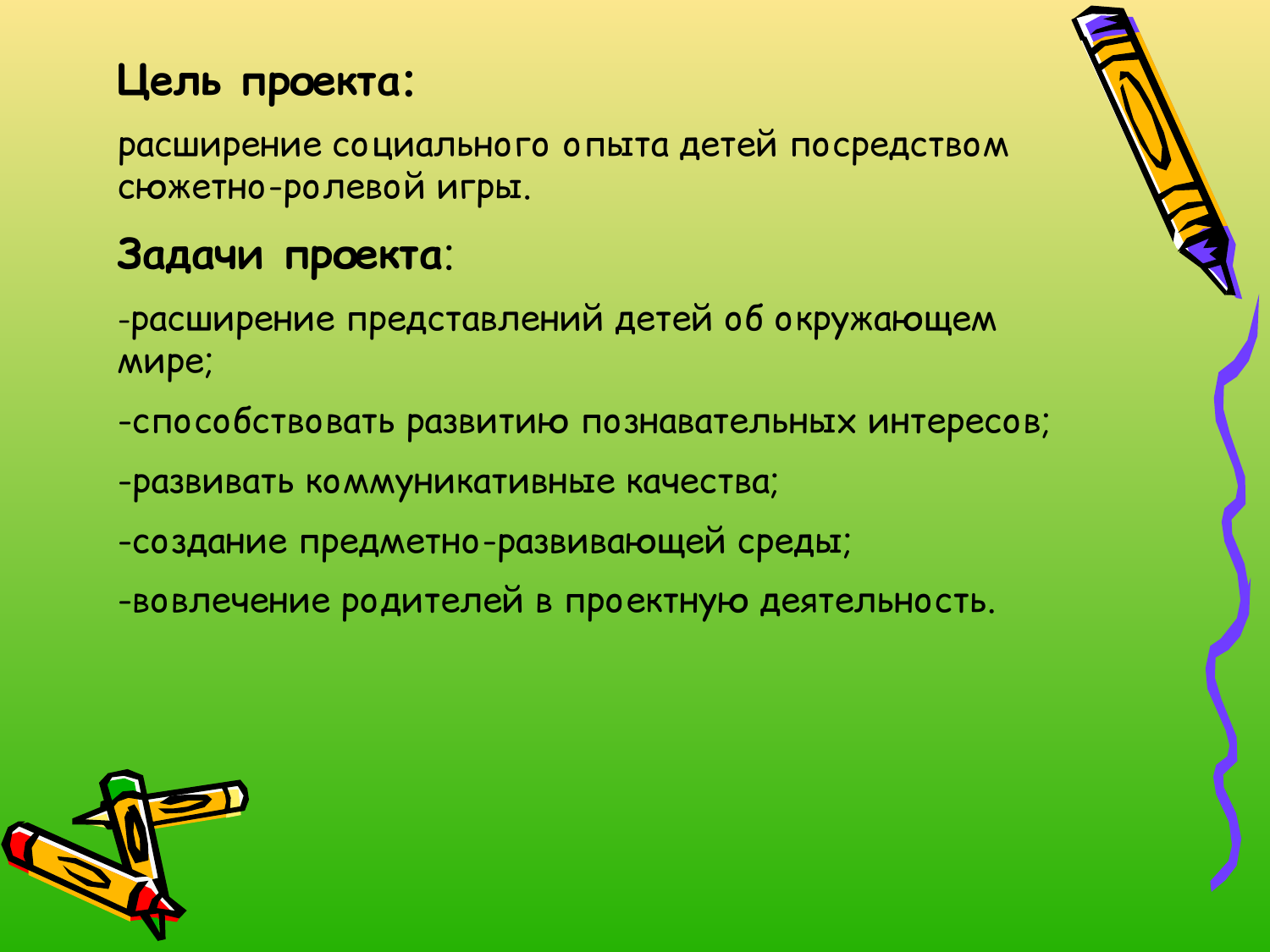

Цель проекта:
расширение социального опыта детей посредством сюжетно-ролевой игры.
Задачи проекта:
-расширение представлений детей об окружающем мире;
-способствовать развитию познавательных интересов;
-развивать коммуникативные качества;
-создание предметно-развивающей среды;
-вовлечение родителей в проектную деятельность.